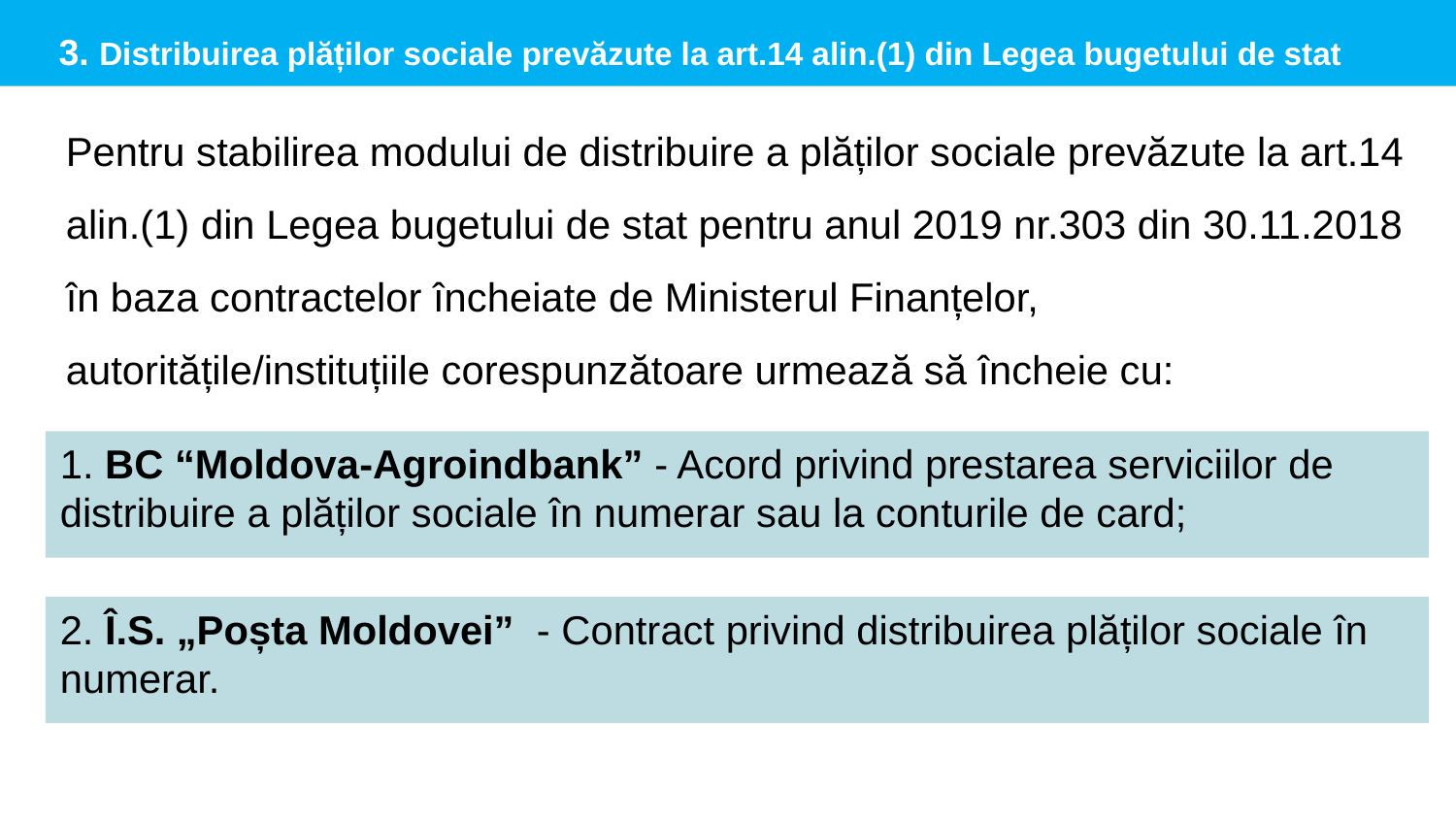

3. Distribuirea plăților sociale prevăzute la art.14 alin.(1) din Legea bugetului de stat
Pentru stabilirea modului de distribuire a plăților sociale prevăzute la art.14 alin.(1) din Legea bugetului de stat pentru anul 2019 nr.303 din 30.11.2018 în baza contractelor încheiate de Ministerul Finanțelor, autoritățile/instituțiile corespunzătoare urmează să încheie cu:

1. BC “Moldova-Agroindbank” - Acord privind prestarea serviciilor de distribuire a plăților sociale în numerar sau la conturile de card;
2. Î.S. „Poșta Moldovei”  - Contract privind distribuirea plăților sociale în numerar.